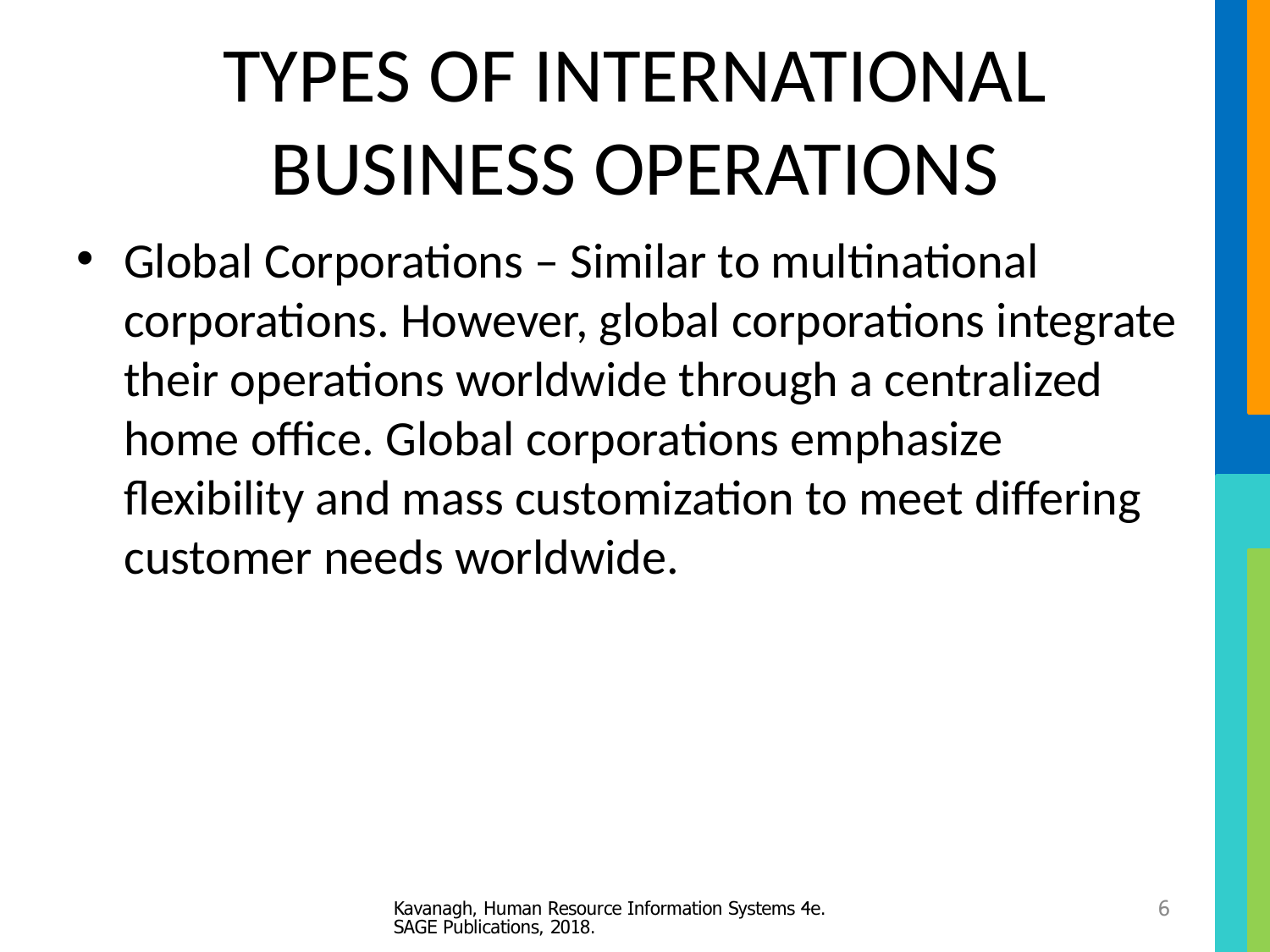

# TYPES OF INTERNATIONAL BUSINESS OPERATIONS
Global Corporations – Similar to multinational corporations. However, global corporations integrate their operations worldwide through a centralized home office. Global corporations emphasize flexibility and mass customization to meet differing customer needs worldwide.

Kavanagh, Human Resource Information Systems 4e. SAGE Publications, 2018.
6